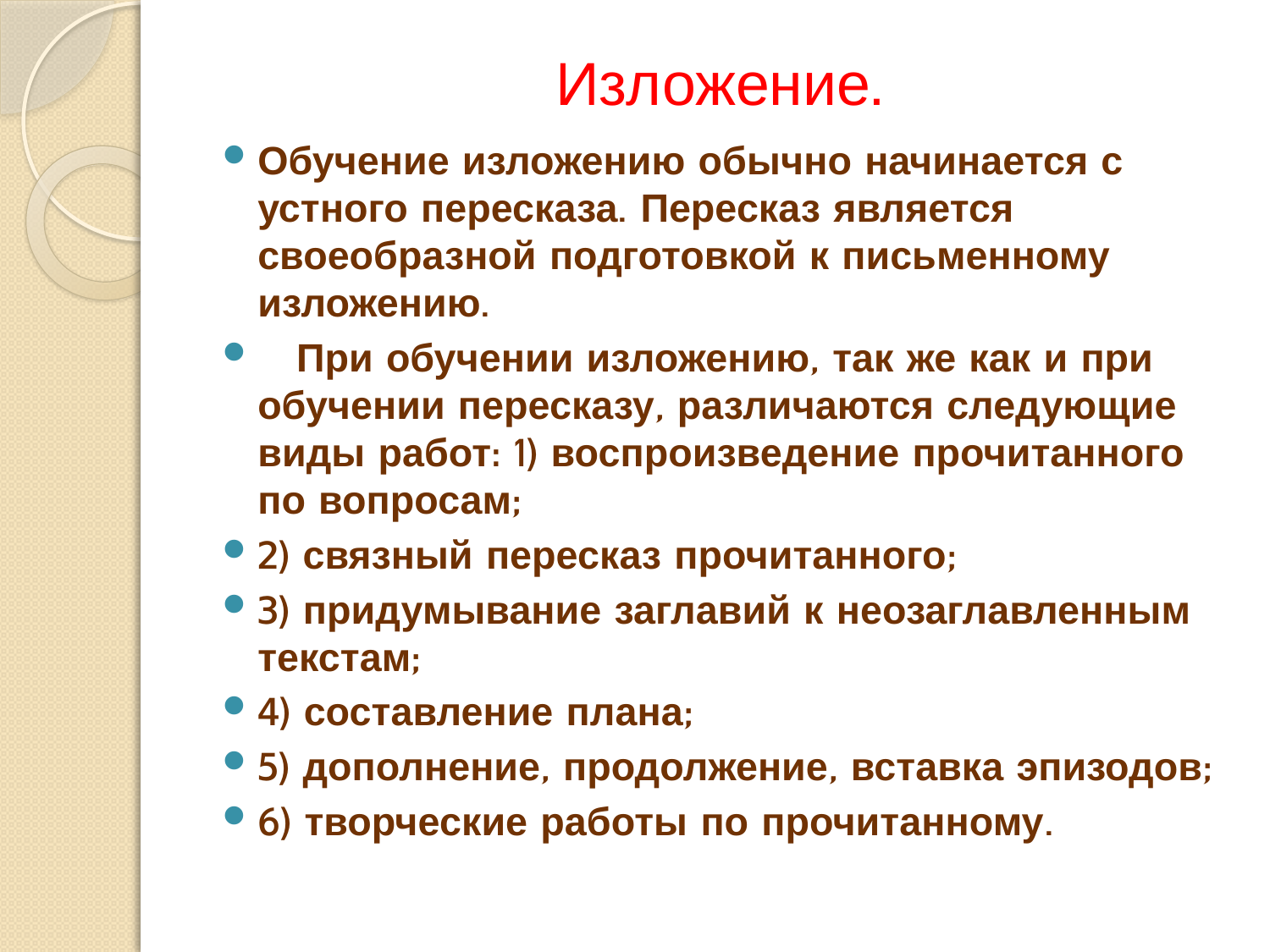

# Изложение.
Обучение изложению обычно начинается с устного пересказа. Пересказ является своеобразной подготовкой к письменному изложению.
   При обучении изложению, так же как и при обучении пересказу, различаются следующие виды работ: 1) воспроизведение прочитанного по вопросам;
2) связный пересказ прочитанного;
3) придумывание заглавий к неозаглавленным текстам;
4) составление плана;
5) дополнение, продолжение, вставка эпизодов;
6) творческие работы по прочитанному.